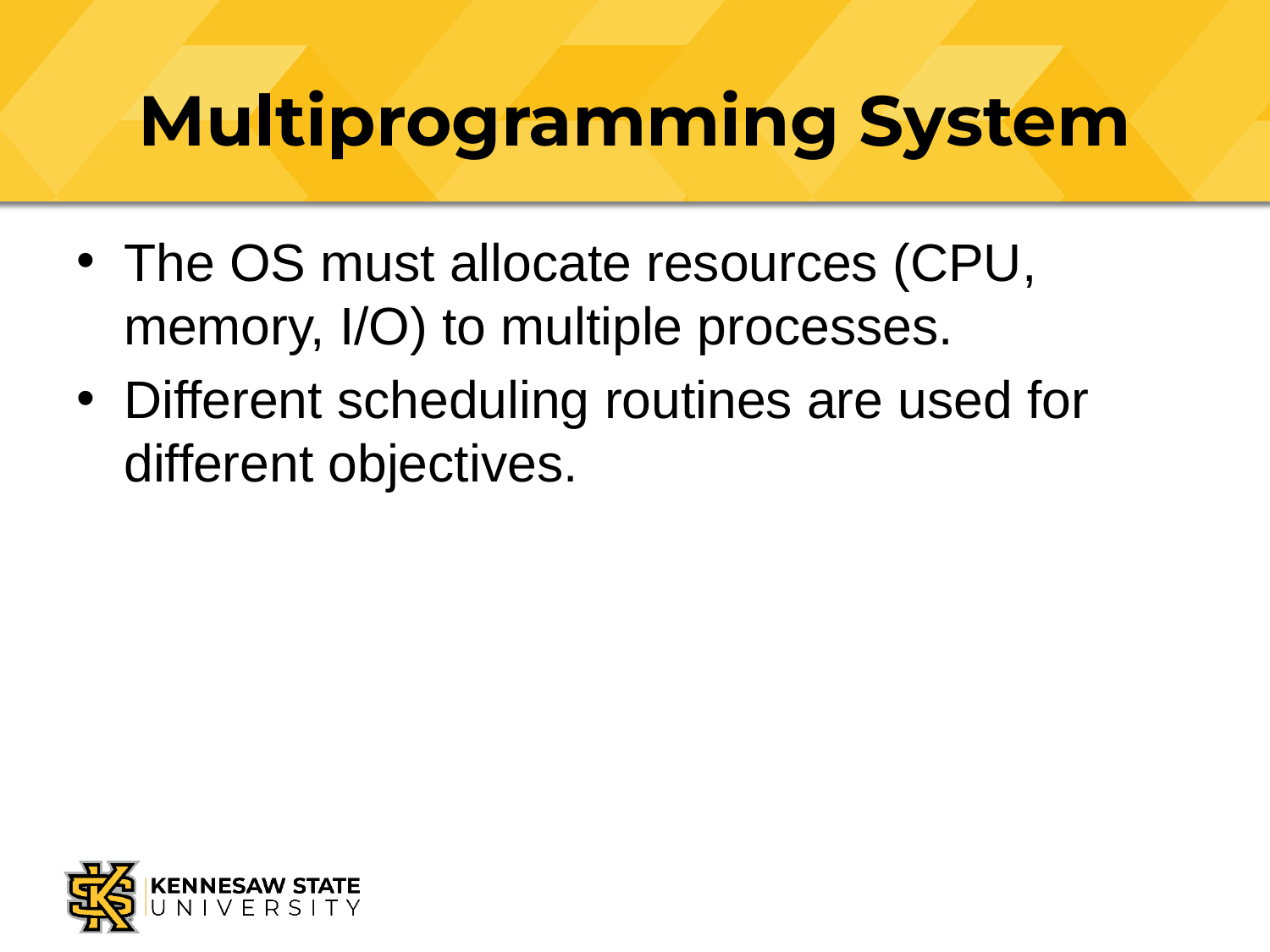

# Multiprogramming System
The OS must allocate resources (CPU, memory, I/O) to multiple processes.
Different scheduling routines are used for different objectives.